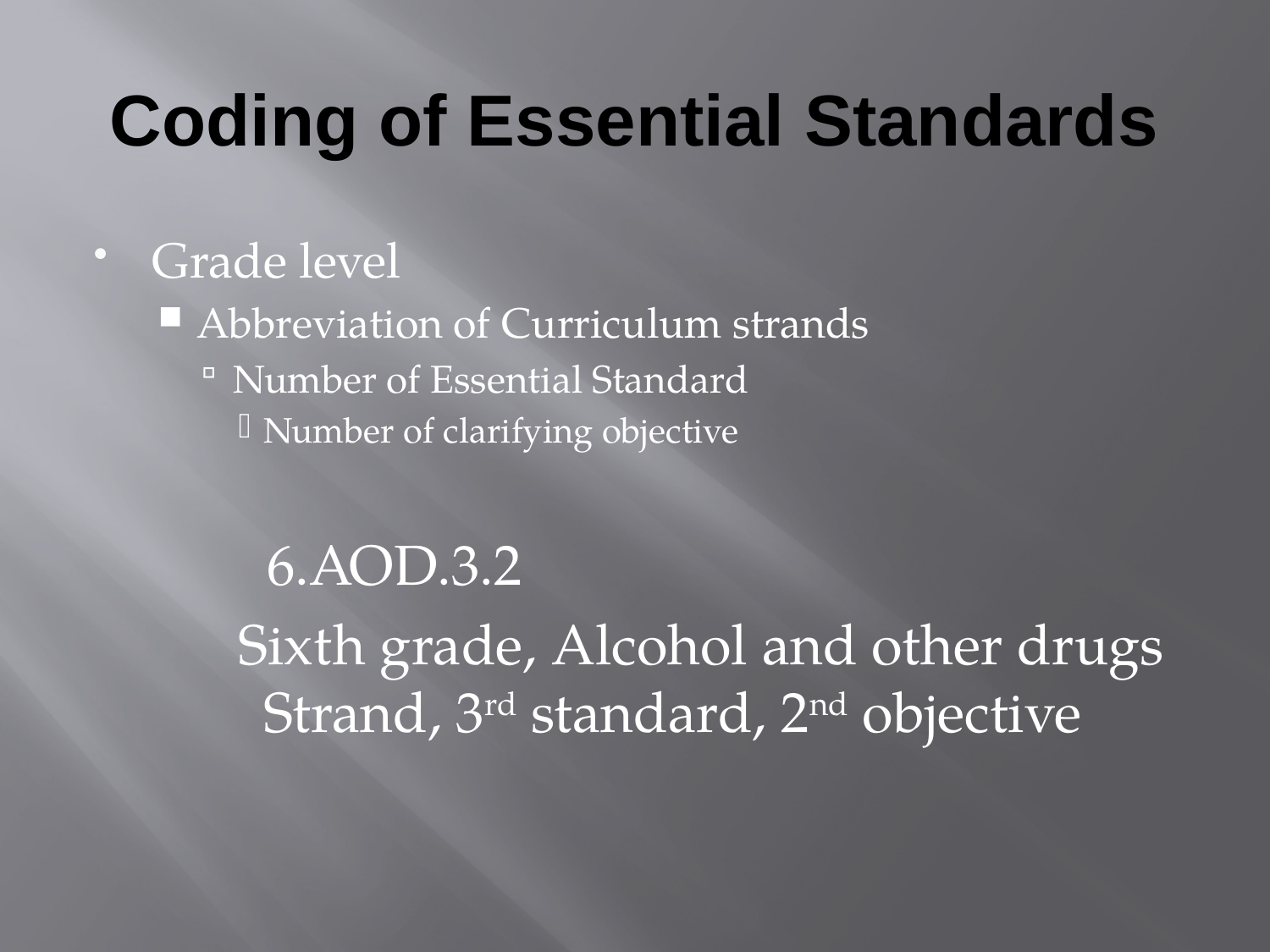

# Coding of Essential Standards
Grade level
Abbreviation of Curriculum strands
Number of Essential Standard
Number of clarifying objective

  6.AOD.3.2
Sixth grade, Alcohol and other drugs Strand, 3rd standard, 2nd objective